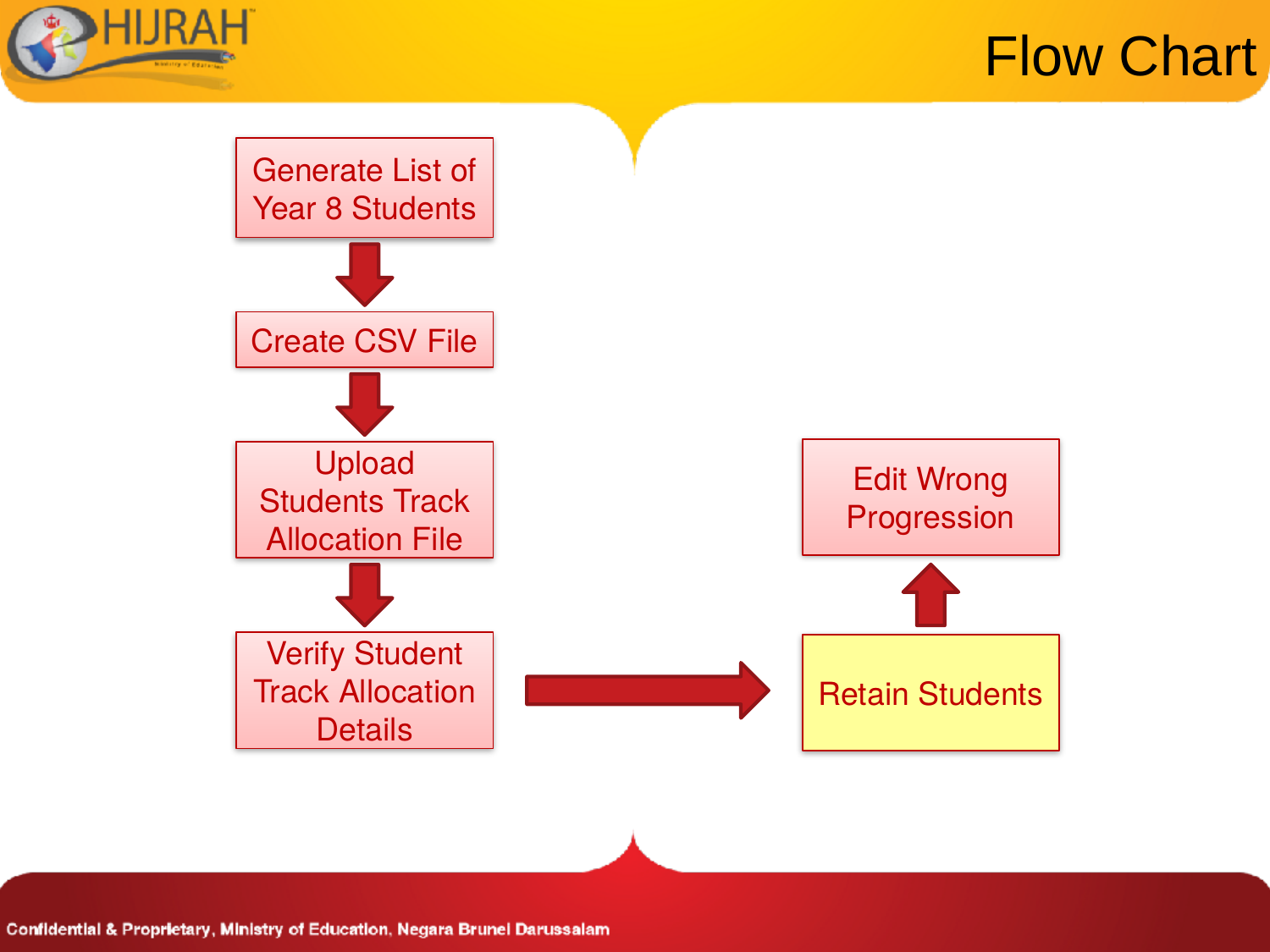

# Flow Chart
Generate List of Year 8 Students

Create CSV File

Edit Wrong Progression
Upload Students Track Allocation File

Verify Student Track Allocation Details
Retain Students